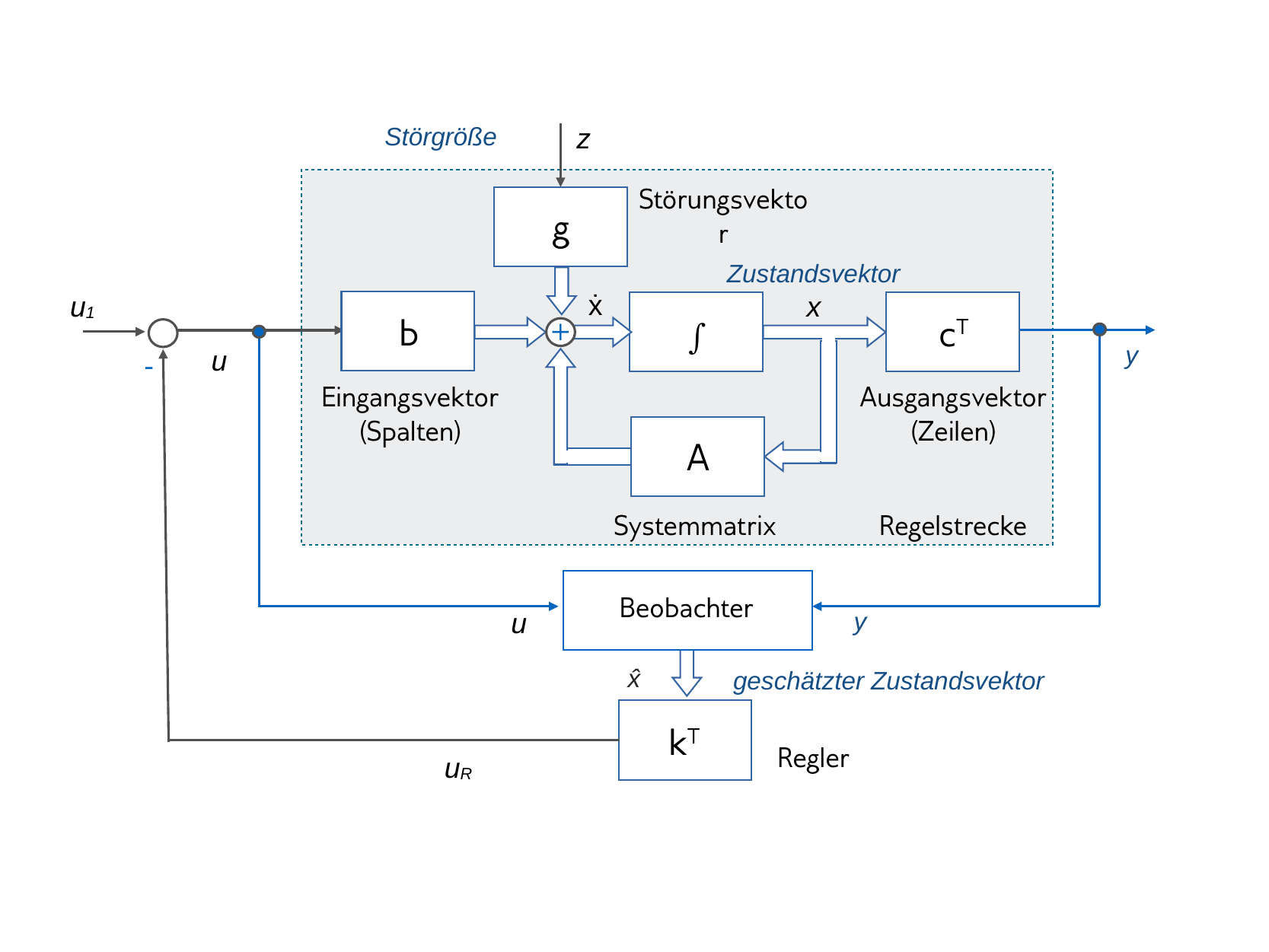

Störgröße
z

Störungsvektor

g
Zustandsvektor

ẋ
u1
x

∫
b
cT
+

-

y
u

Eingangsvektor
(Spalten)
Ausgangsvektor
(Zeilen)

A

Systemmatrix
Regelstrecke

Beobachter
u
y

x̂

geschätzter Zustandsvektor

kT
Regler

uR